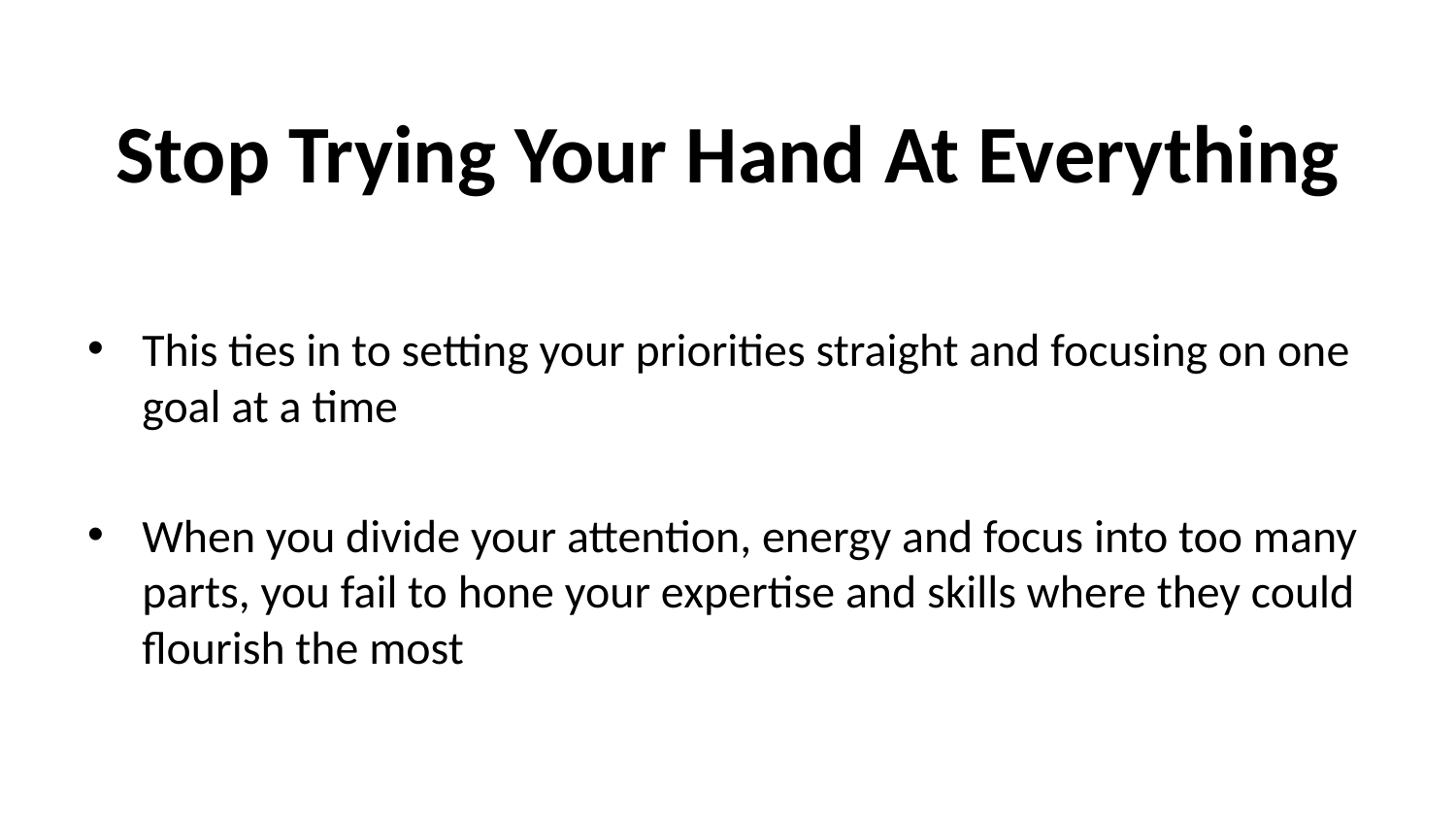

# Stop Trying Your Hand At Everything
This ties in to setting your priorities straight and focusing on one goal at a time

When you divide your attention, energy and focus into too many parts, you fail to hone your expertise and skills where they could flourish the most